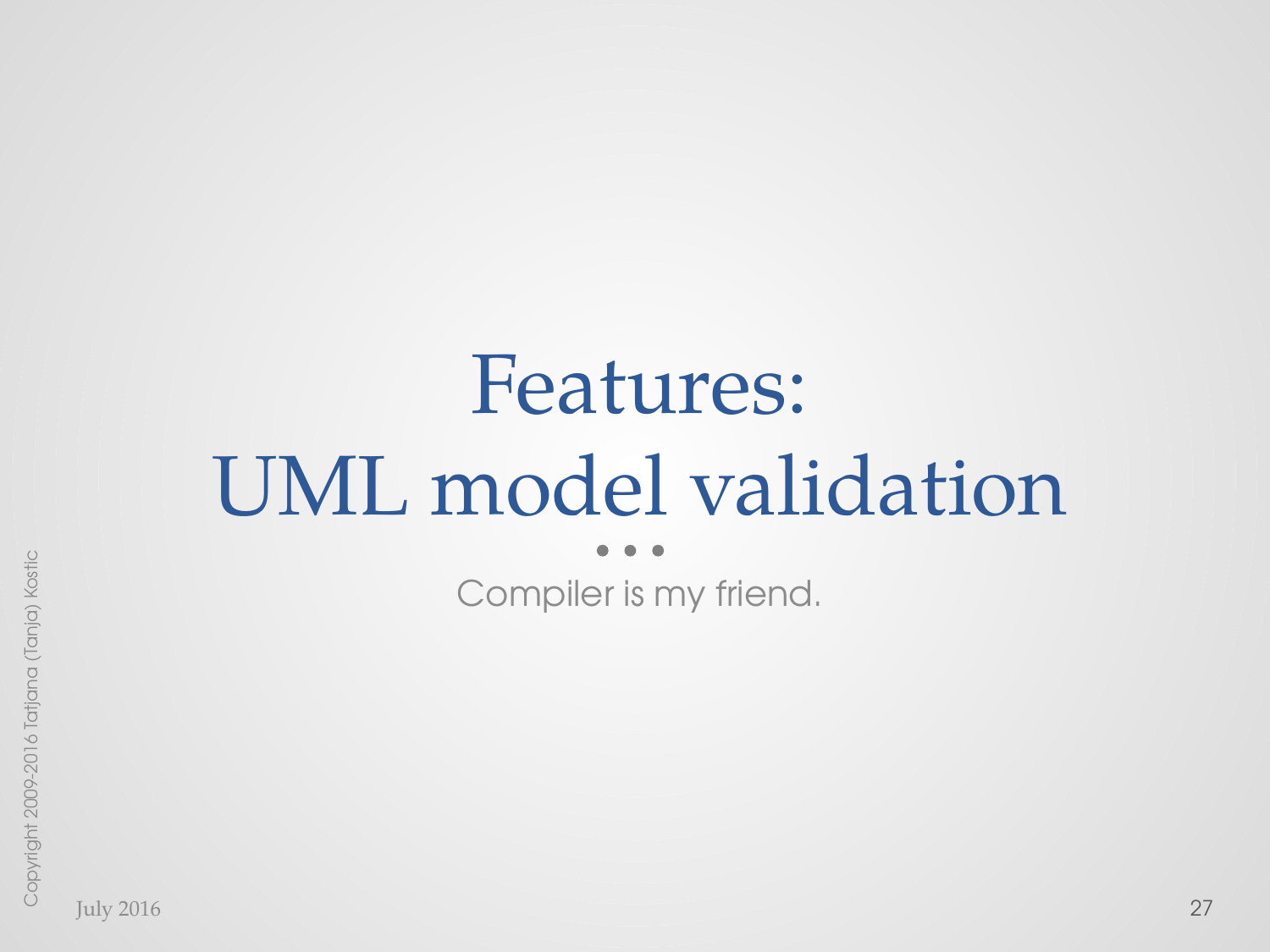

# Features: UML model validation
Compiler is my friend.
Copyright 2009-2016 Tatjana (Tanja) Kostic
July 2016
27